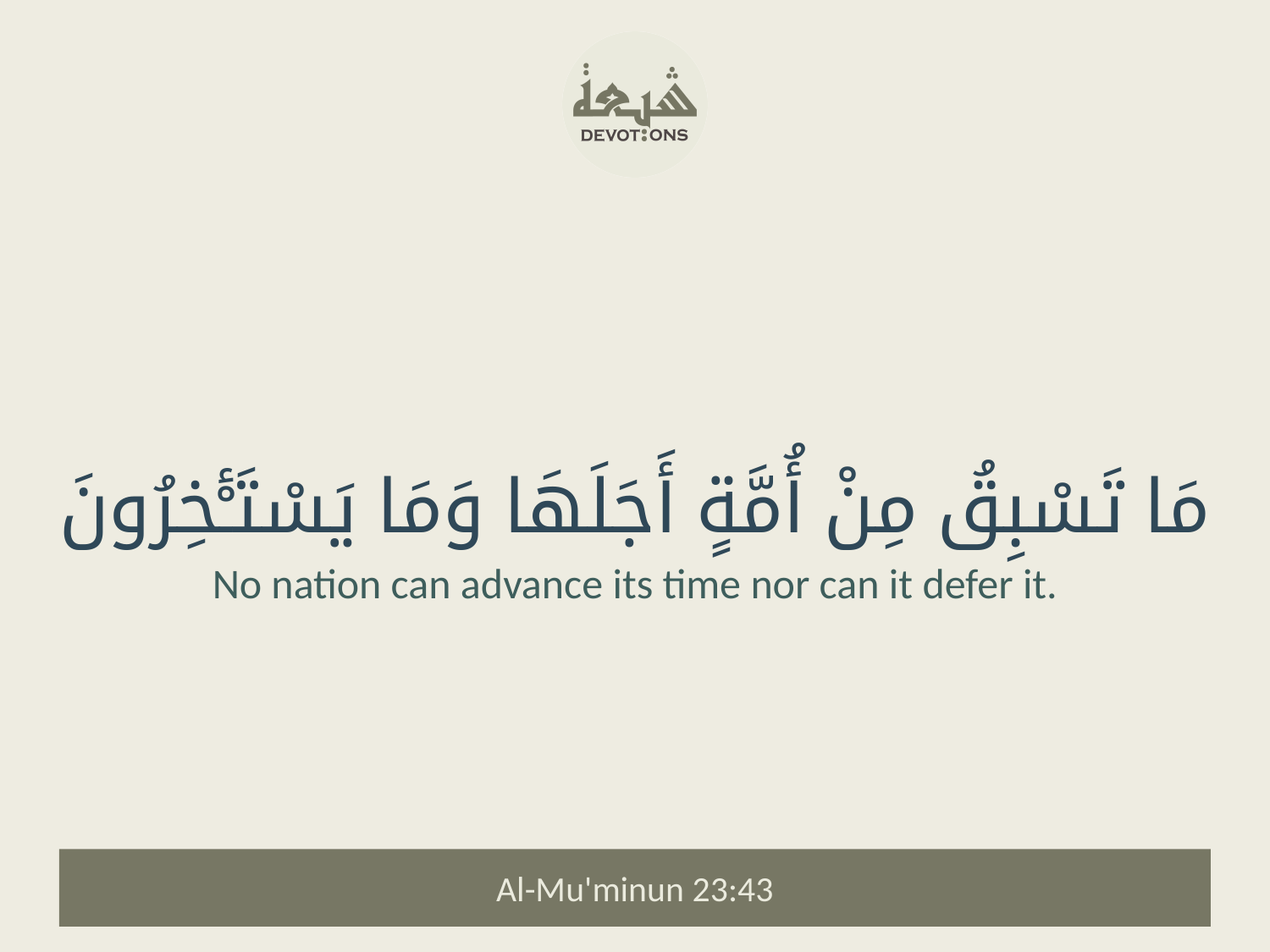

مَا تَسْبِقُ مِنْ أُمَّةٍ أَجَلَهَا وَمَا يَسْتَـْٔخِرُونَ
No nation can advance its time nor can it defer it.
Al-Mu'minun 23:43